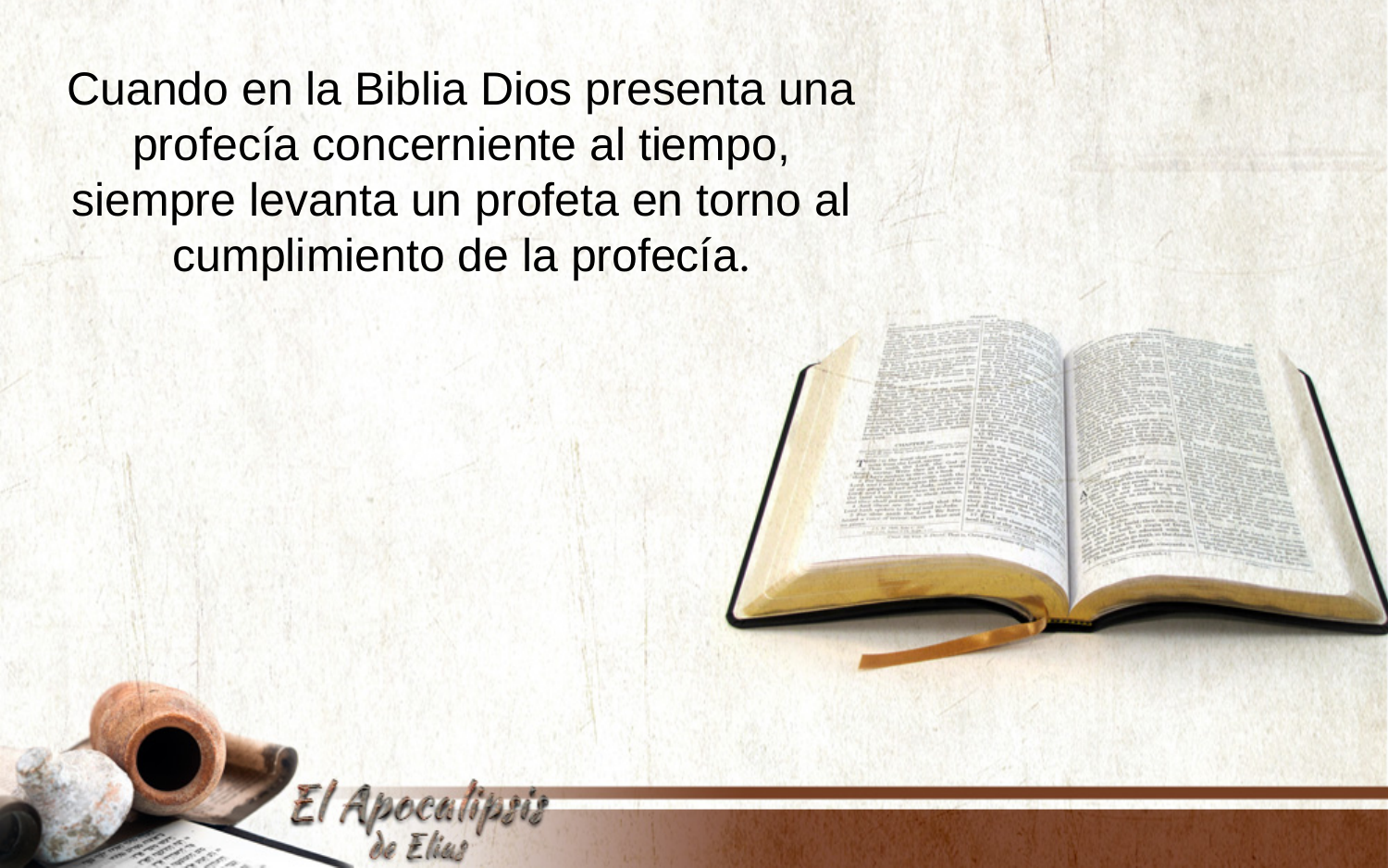

Cuando en la Biblia Dios presenta una profecía concerniente al tiempo, siempre levanta un profeta en torno al cumplimiento de la profecía.